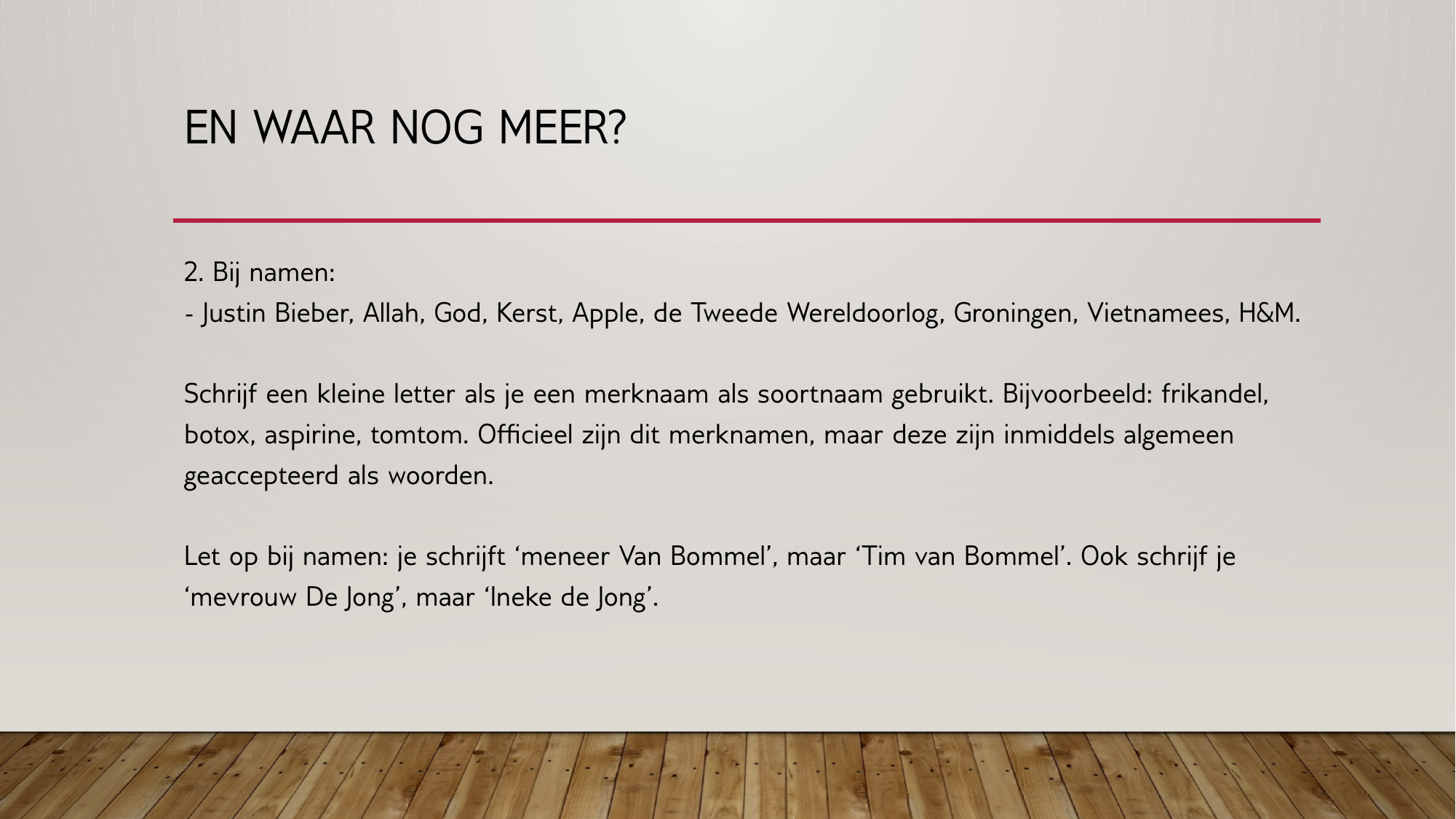

# En waar nog meer?
2. Bij namen:
- Justin Bieber, Allah, God, Kerst, Apple, de Tweede Wereldoorlog, Groningen, Vietnamees, H&M.
Schrijf een kleine letter als je een merknaam als soortnaam gebruikt. Bijvoorbeeld: frikandel, botox, aspirine, tomtom. Officieel zijn dit merknamen, maar deze zijn inmiddels algemeen geaccepteerd als woorden.
Let op bij namen: je schrijft ‘meneer Van Bommel’, maar ‘Tim van Bommel’. Ook schrijf je ‘mevrouw De Jong’, maar ‘Ineke de Jong’.